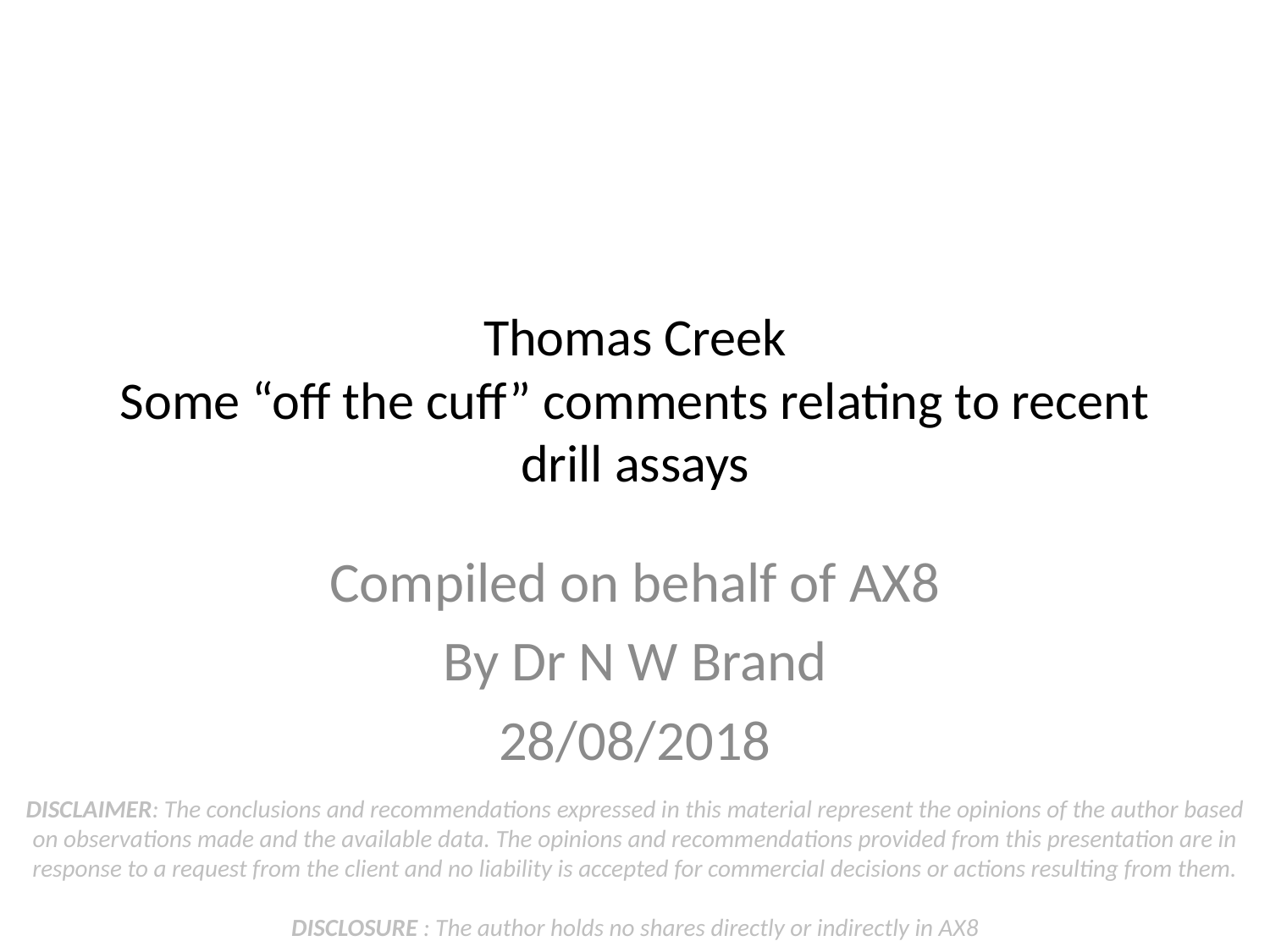

# Thomas Creek Some “off the cuff” comments relating to recent drill assays
Compiled on behalf of AX8
By Dr N W Brand
28/08/2018
DISCLAIMER: The conclusions and recommendations expressed in this material represent the opinions of the author based on observations made and the available data. The opinions and recommendations provided from this presentation are in response to a request from the client and no liability is accepted for commercial decisions or actions resulting from them.

DISCLOSURE : The author holds no shares directly or indirectly in AX8